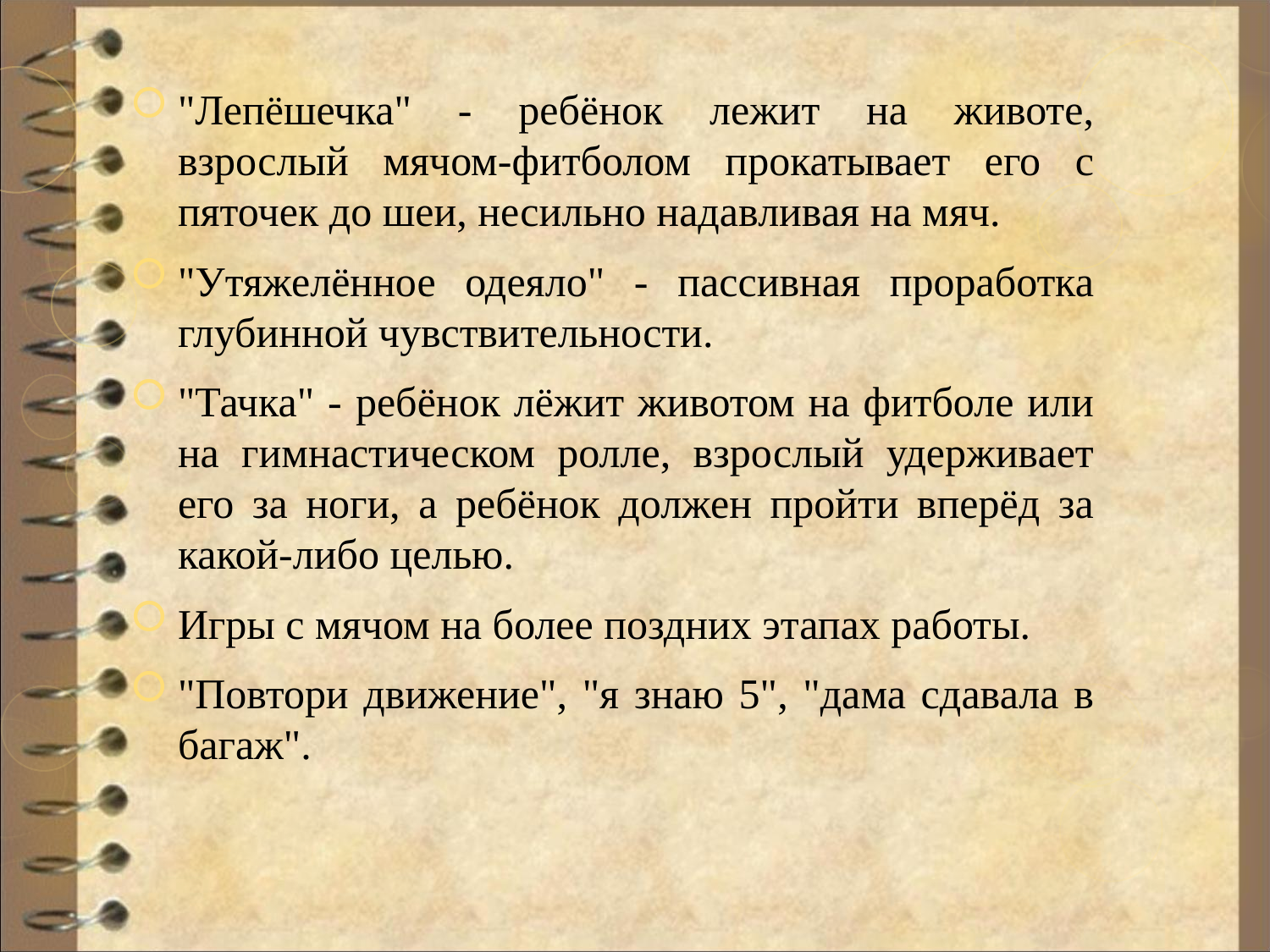

"Лепёшечка" - ребёнок лежит на животе, взрослый мячом-фитболом прокатывает его с пяточек до шеи, несильно надавливая на мяч.
"Утяжелённое одеяло" - пассивная проработка глубинной чувствительности.
"Тачка" - ребёнок лёжит животом на фитболе или на гимнастическом ролле, взрослый удерживает его за ноги, а ребёнок должен пройти вперёд за какой-либо целью.
Игры с мячом на более поздних этапах работы.
"Повтори движение", "я знаю 5", "дама сдавала в багаж".